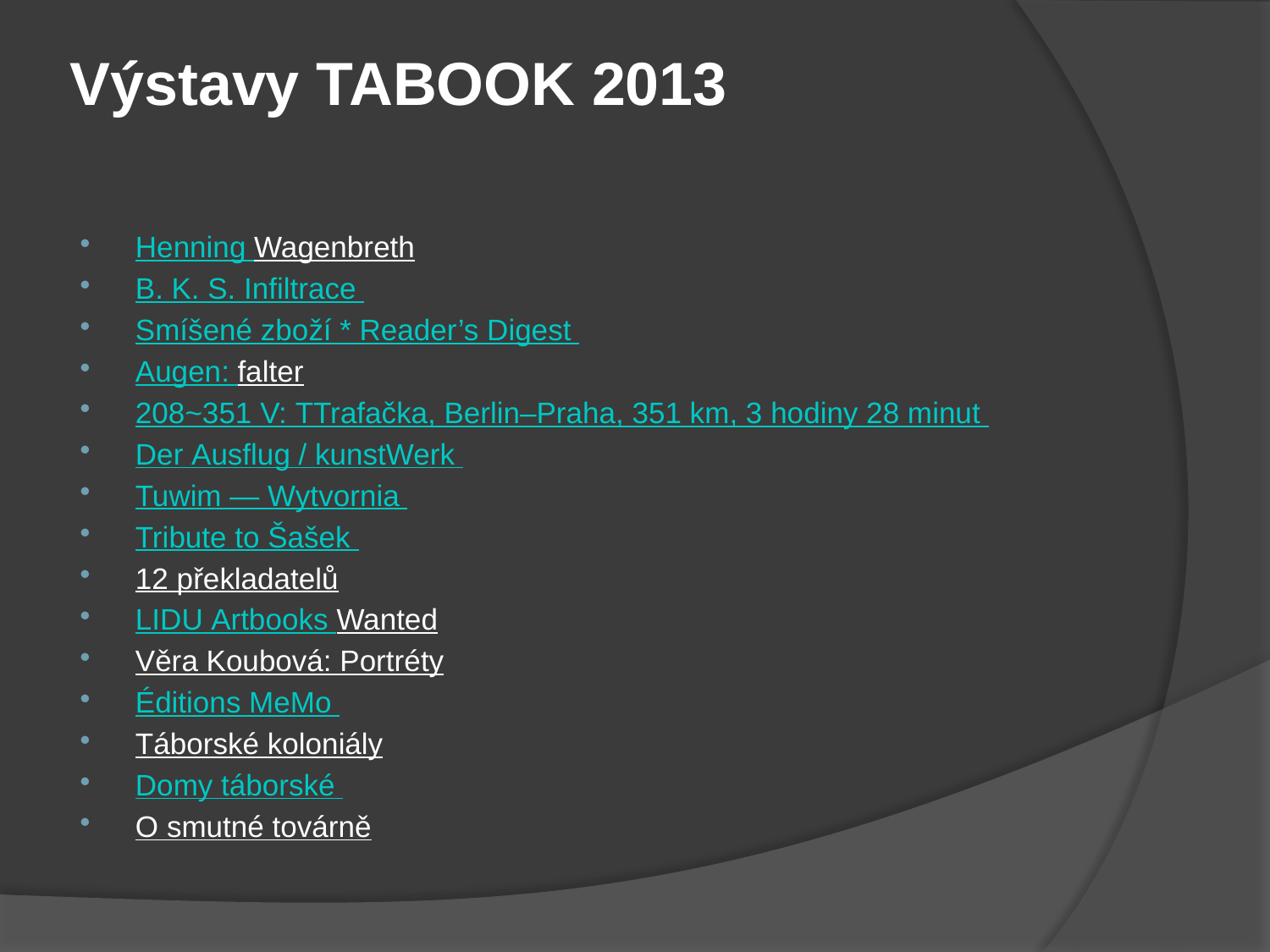

# Výstavy TABOOK 2013
Henning Wagenbreth
B. K. S. Infiltrace
Smíšené zboží * Reader’s Digest
Augen: falter
208~351 V: TTrafačka, Berlin–Praha, 351 km, 3 hodiny 28 minut
Der Ausflug / kunstWerk
Tuwim — Wytvornia
Tribute to Šašek
12 překladatelů
LIDU Artbooks Wanted
Věra Koubová: Portréty
Éditions MeMo
Táborské koloniály
Domy táborské
O smutné továrně